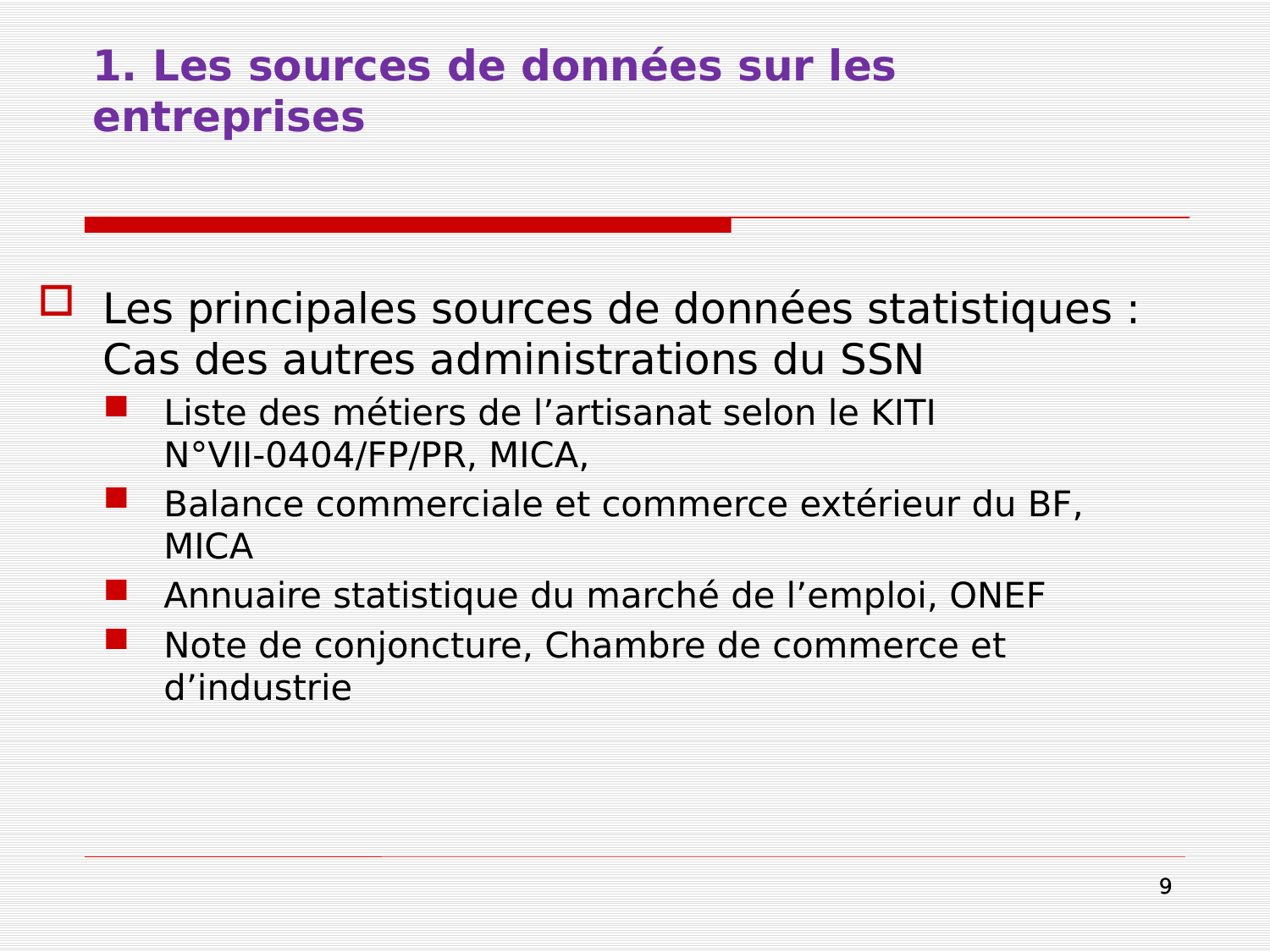

# 1. Les sources de données sur les entreprises
Les principales sources de données statistiques : Cas des autres administrations du SSN
Liste des métiers de l’artisanat selon le KITI N°VII-0404/FP/PR, MICA,
Balance commerciale et commerce extérieur du BF, MICA
Annuaire statistique du marché de l’emploi, ONEF
Note de conjoncture, Chambre de commerce et d’industrie

9
9